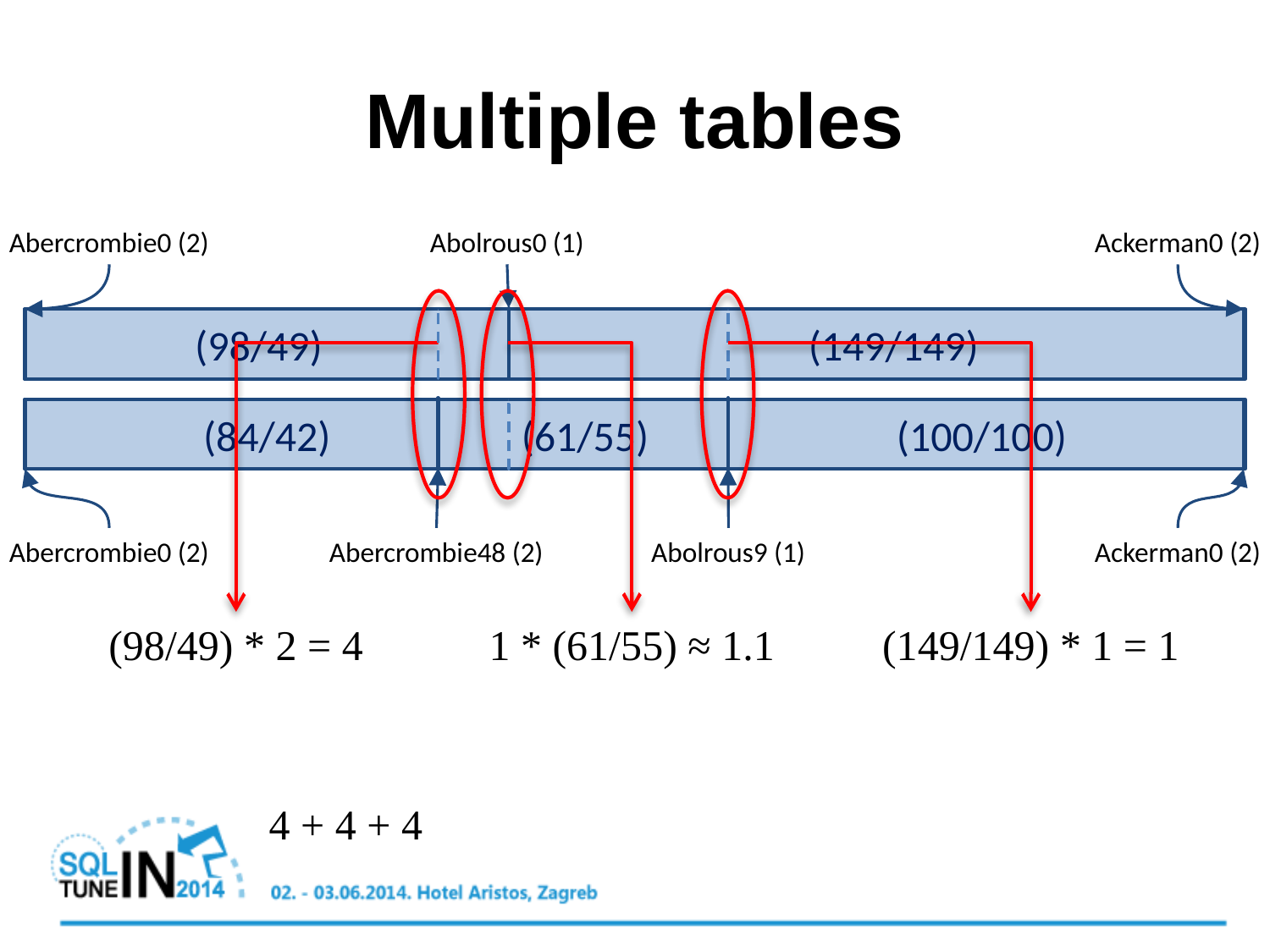

# Multiple tables
Abercrombie0 (2)
Abolrous0 (1)
Ackerman0 (2)

(98/49)                                                   (149/149)         .

(84/42)                    (61/55)                          (100/100)

Abercrombie0 (2)
Abercrombie48 (2)
Abolrous9 (1)
Ackerman0 (2)
(98/49) * 2 = 4
1 * (61/55) ≈ 1.1
(149/149) * 1 = 1
4 + 4 + 4 + 1.1 + 1